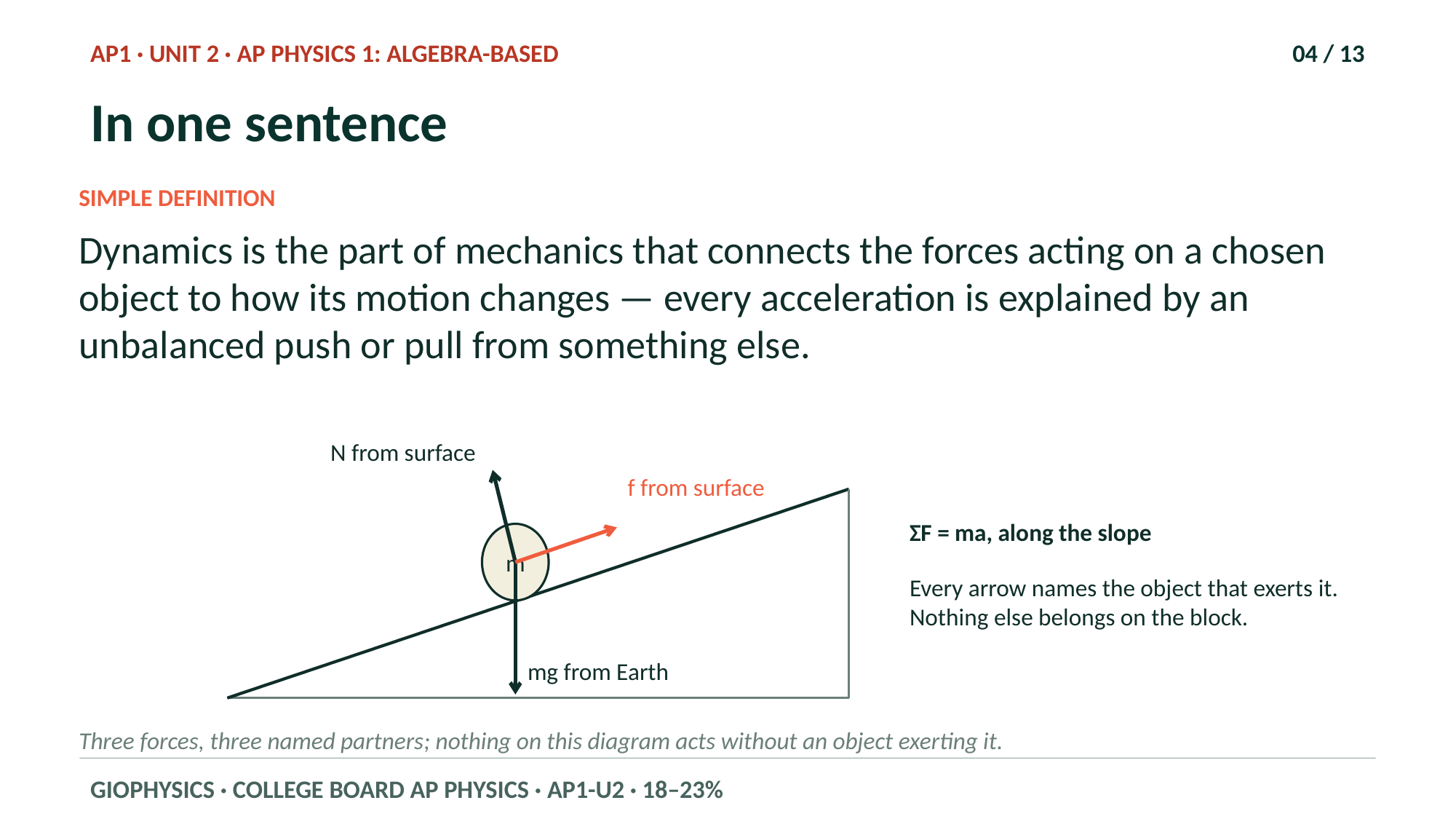

AP1 · UNIT 2 · AP PHYSICS 1: ALGEBRA-BASED
04 / 13
In one sentence
SIMPLE DEFINITION
Dynamics is the part of mechanics that connects the forces acting on a chosen object to how its motion changes — every acceleration is explained by an unbalanced push or pull from something else.
N from surface
f from surface
ΣF = ma, along the slope
m
Every arrow names the object that exerts it. Nothing else belongs on the block.
mg from Earth
Three forces, three named partners; nothing on this diagram acts without an object exerting it.

GIOPHYSICS · COLLEGE BOARD AP PHYSICS · AP1-U2 · 18–23%